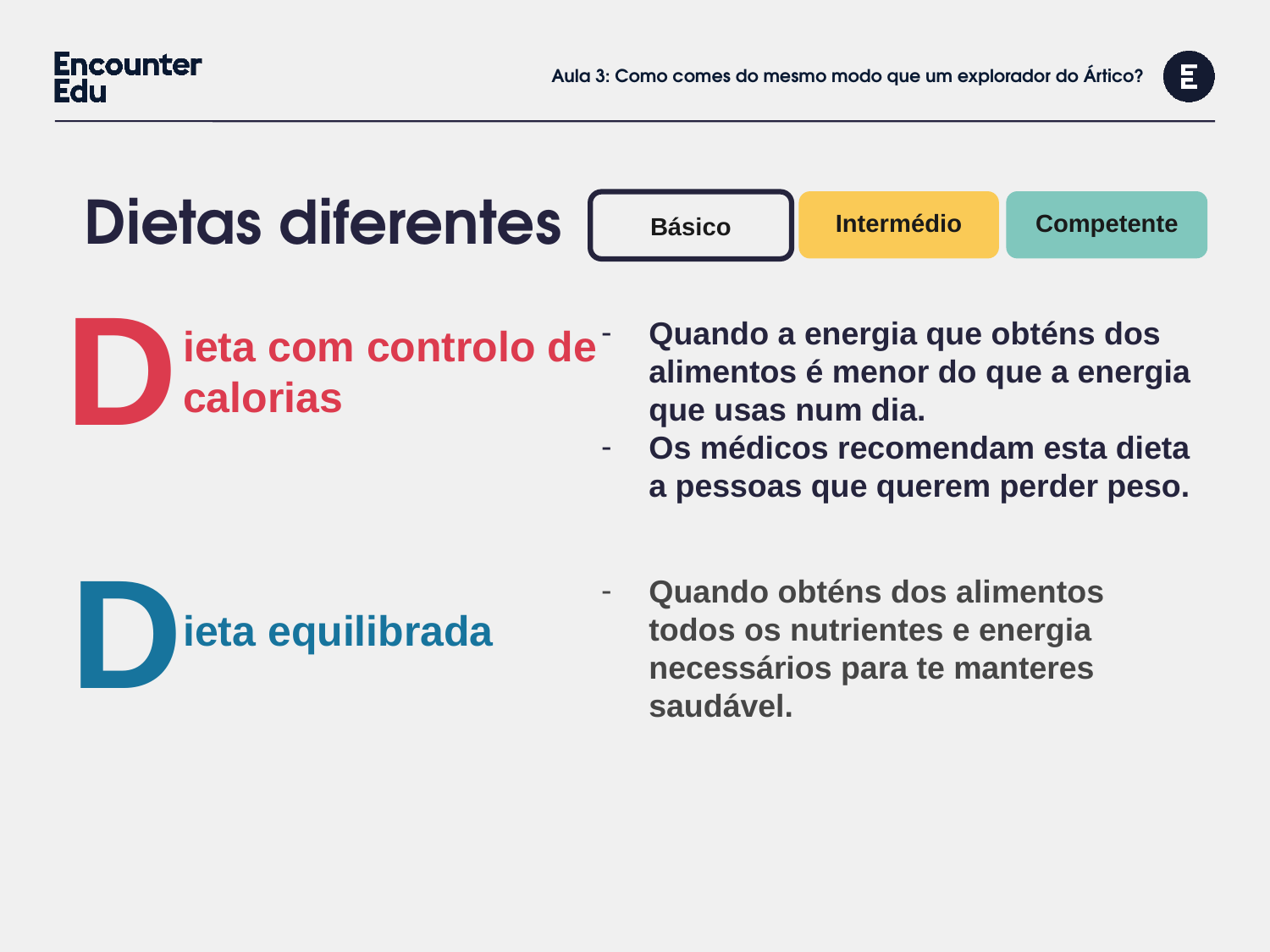

# Aula 3: Como comes do mesmo modo que um explorador do Ártico?
Dietas diferentes
Competente
Intermédio
Básico
D
Quando a energia que obténs dos alimentos é menor do que a energia que usas num dia.
Os médicos recomendam esta dieta a pessoas que querem perder peso.
ieta com controlo de calorias
D
Quando obténs dos alimentos todos os nutrientes e energia necessários para te manteres saudável.
ieta equilibrada